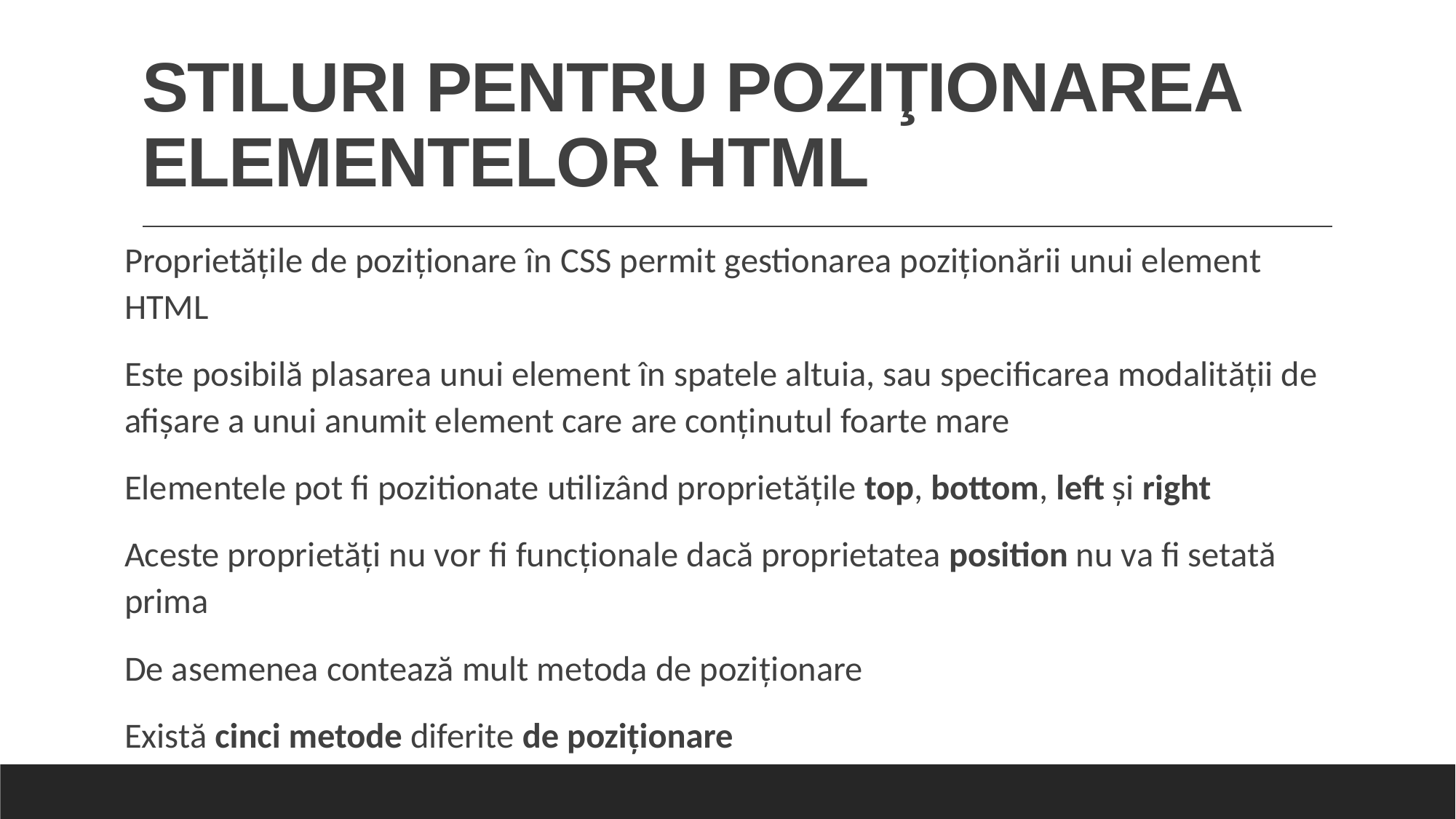

# STILURI PENTRU POZIŢIONAREA ELEMENTELOR HTML
Proprietățile de poziționare în CSS permit gestionarea poziționării unui element HTML
Este posibilă plasarea unui element în spatele altuia, sau specificarea modalității de afişare a unui anumit element care are conţinutul foarte mare
Elementele pot fi pozitionate utilizând proprietățile top, bottom, left şi right
Aceste proprietăți nu vor fi funcționale dacă proprietatea position nu va fi setată prima
De asemenea contează mult metoda de poziţionare
Există cinci metode diferite de poziționare